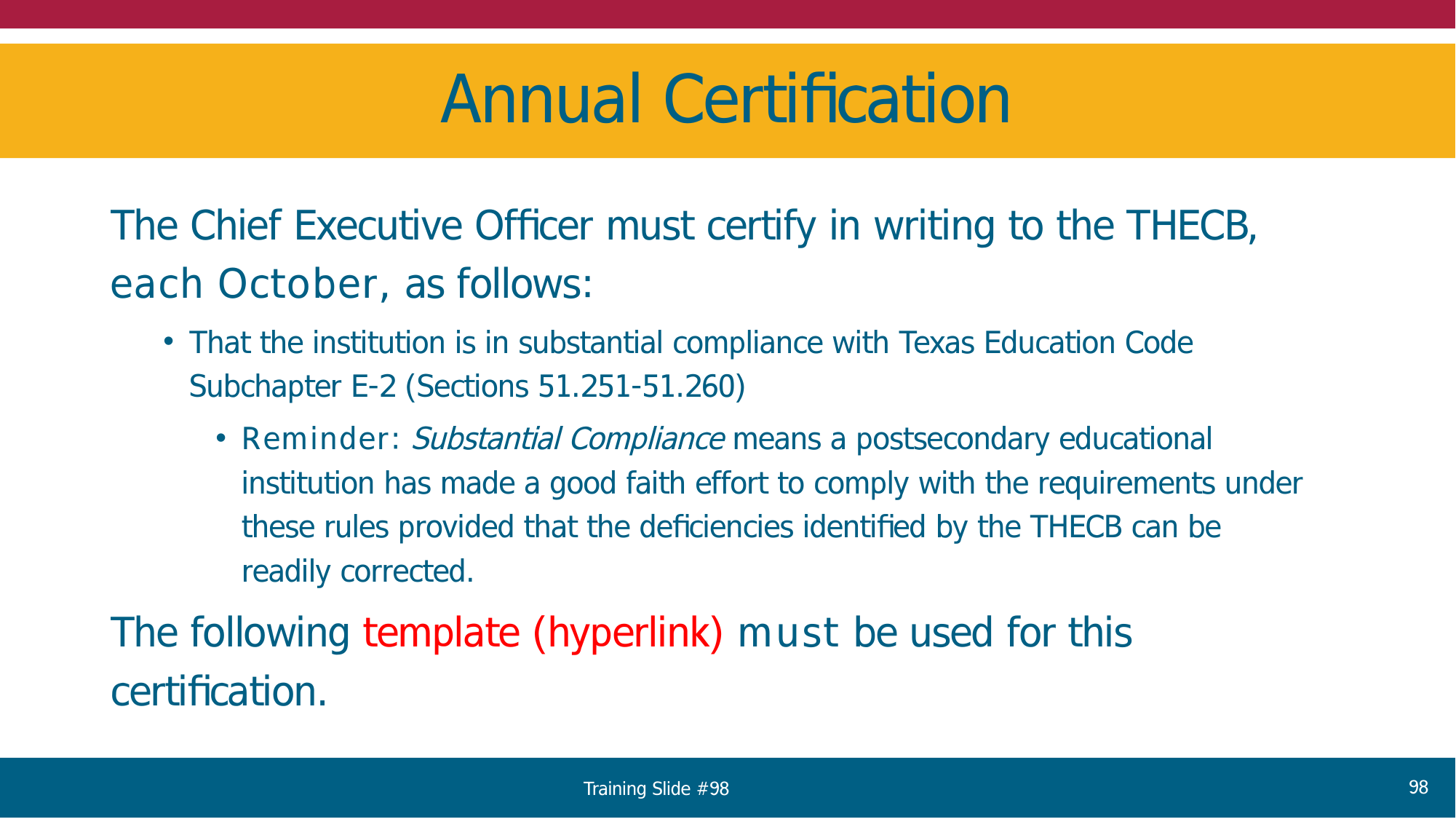

# Annual Certification
The Chief Executive Officer must certify in writing to the THECB, each October, as follows:
That the institution is in substantial compliance with Texas Education Code Subchapter E-2 (Sections 51.251-51.260)
Reminder: Substantial Compliance means a postsecondary educational institution has made a good faith effort to comply with the requirements under these rules provided that the deficiencies identified by the THECB can be readily corrected.
The following template (hyperlink) must be used for this certification.

98
Training Slide #98